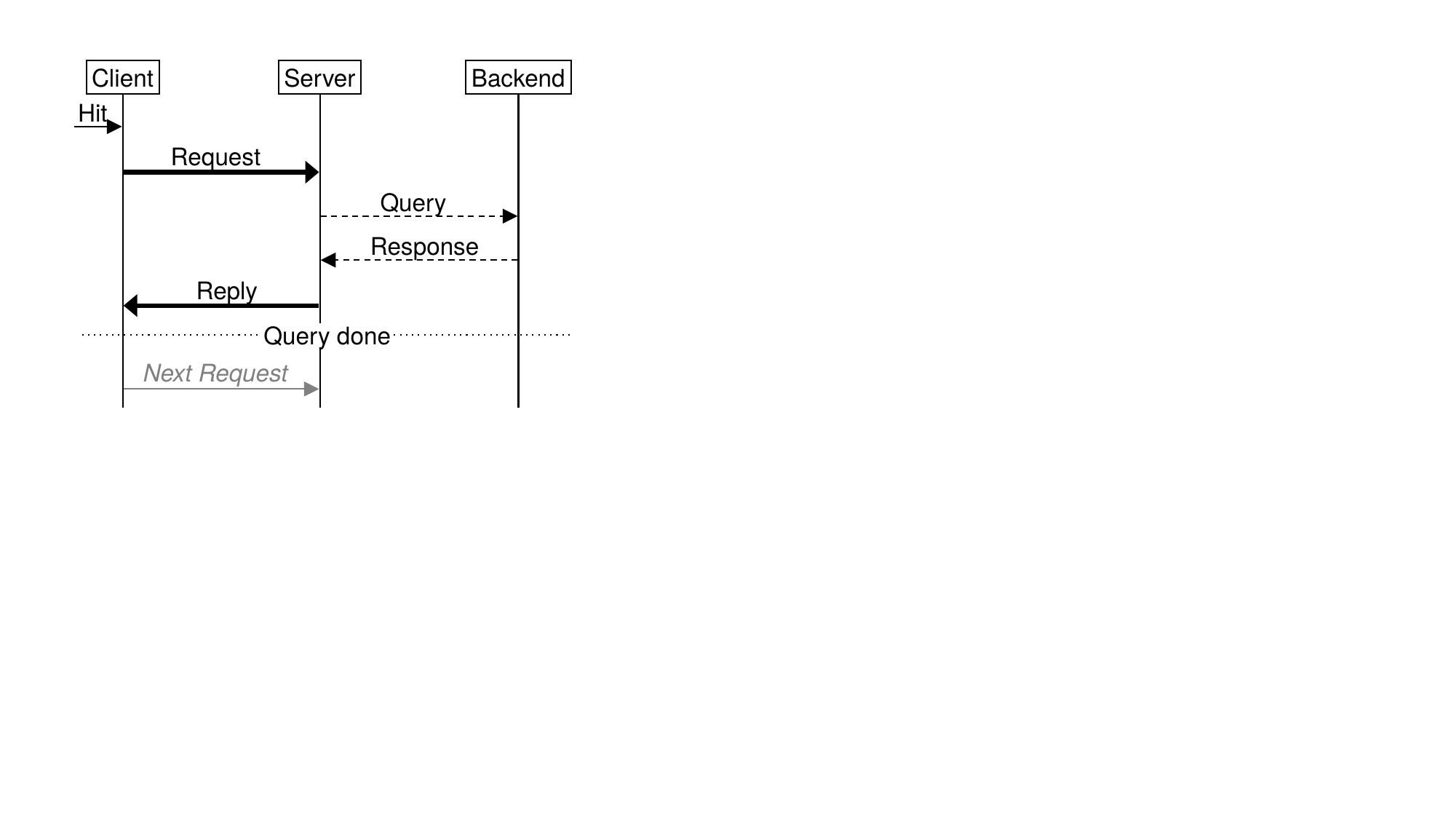

Client
Server
Backend
Hit
Request
Query
Response
Reply
Query done
Next Request